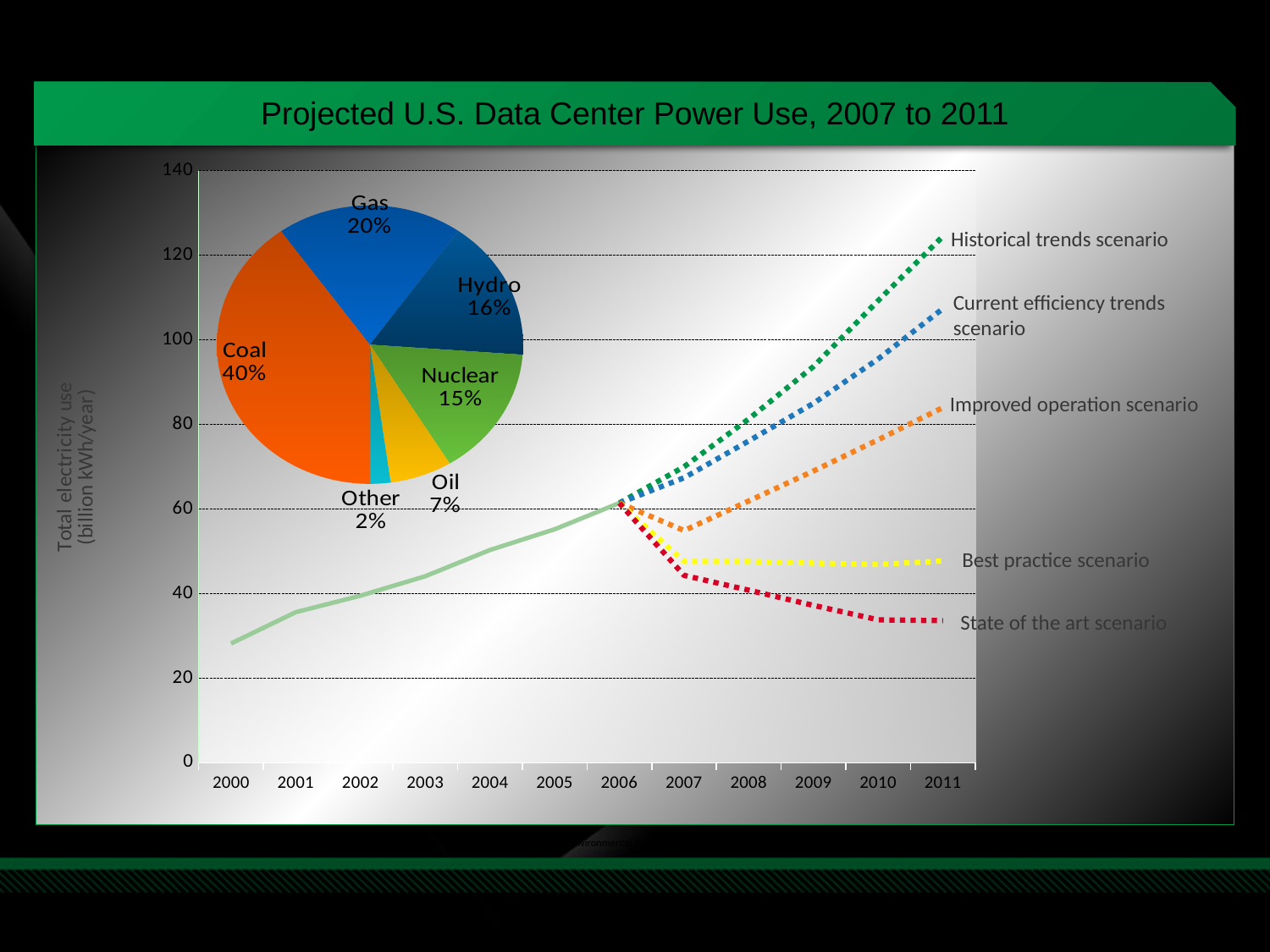

Projected U.S. Data Center Power Use, 2007 to 2011

### Chart

| Category | Series 1 | Historical trends | Current efficiency trends | Improved operations | Best practice | State-of-the-art |
|---|---|---|---|---|---|---|
| 2000 | 28.2 | None | None | None | None | None |
| 2001 | 35.6 | None | None | None | None | None |
| 2002 | 39.5 | None | None | None | None | None |
| 2003 | 44.1 | None | None | None | None | None |
| 2004 | 50.3 | None | None | None | None | None |
| 2005 | 55.2 | None | None | None | None | None |
| 2006 | 61.4 | 61.4 | 61.4 | 61.4 | 61.4 | 61.4 |
| 2007 | None | 70.0 | 67.4 | 54.9 | 47.6 | 44.3 |
| 2008 | None | 81.3 | 76.1 | 61.9 | 47.6 | 40.800000000000004 |
| 2009 | None | 93.7 | 85.0 | 69.0 | 47.2 | 37.2 |
| 2010 | None | 109.3 | 95.5 | 76.4 | 46.9 | 33.800000000000004 |
| 2011 | None | 124.5 | 107.4 | 84.0 | 47.7 | 33.6 |

### Chart

| Category | World Electricity Sources, 2005 |
|---|---|
| Coal | 7350724.0 |
| Gas | 3596992.0 |
| Hydro | 2993892.0 |
| Nuclear | 2767940.0 |
| Oil | 1200518.0 |
| Other | 396657.0 |
Historical trends scenario
Current efficiency trends scenario
Improved operation scenario
Best practice scenario
State of the art scenario
Source: Fact Sheet on National Data Center Energy Efficiency Information Program U.S. Department of Energy (DOE) and U.S. Environmental Protection Agency (EPA) March 19, 2008